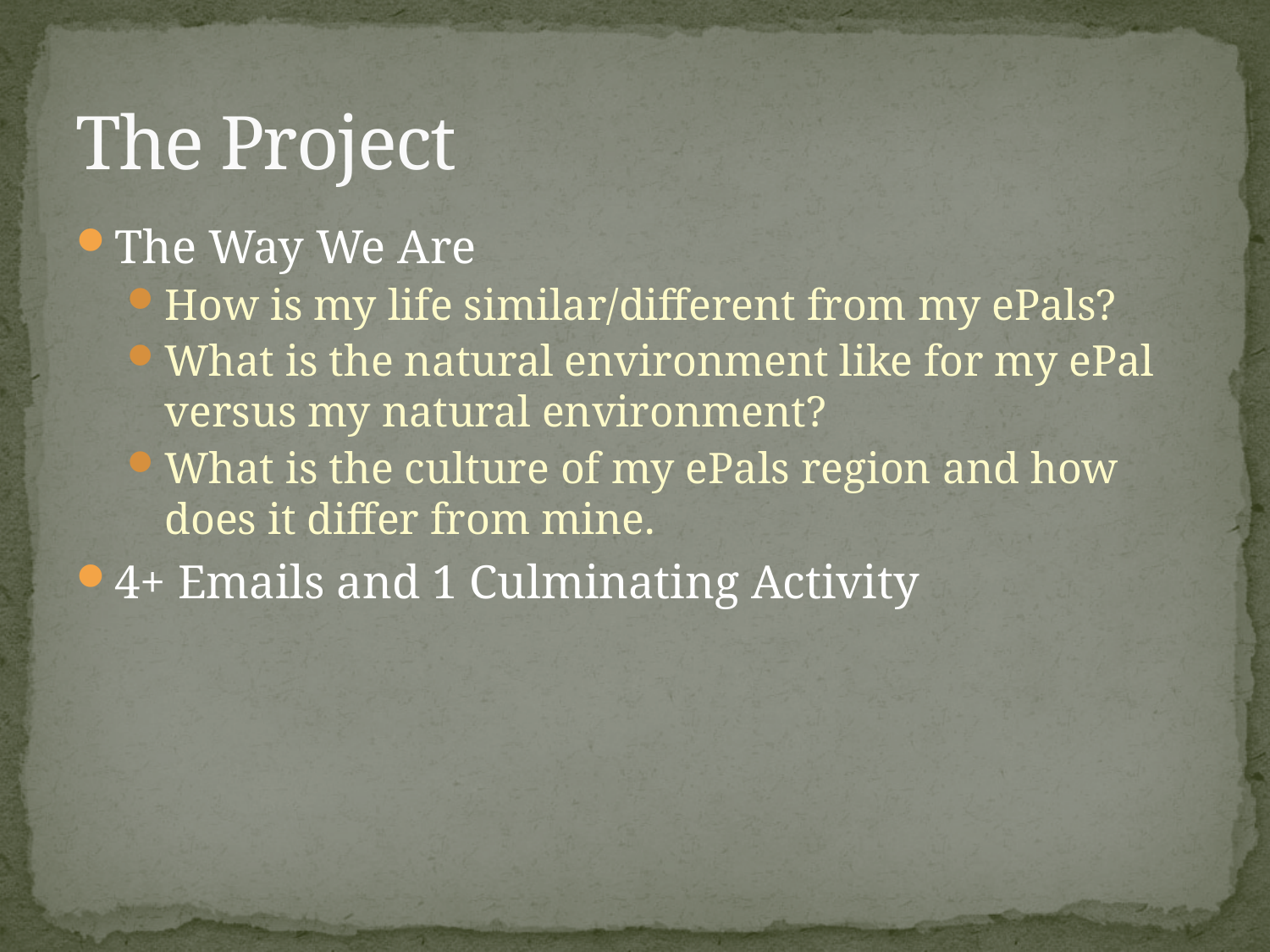

# The Project
The Way We Are
How is my life similar/different from my ePals?
What is the natural environment like for my ePal versus my natural environment?
What is the culture of my ePals region and how does it differ from mine.
4+ Emails and 1 Culminating Activity